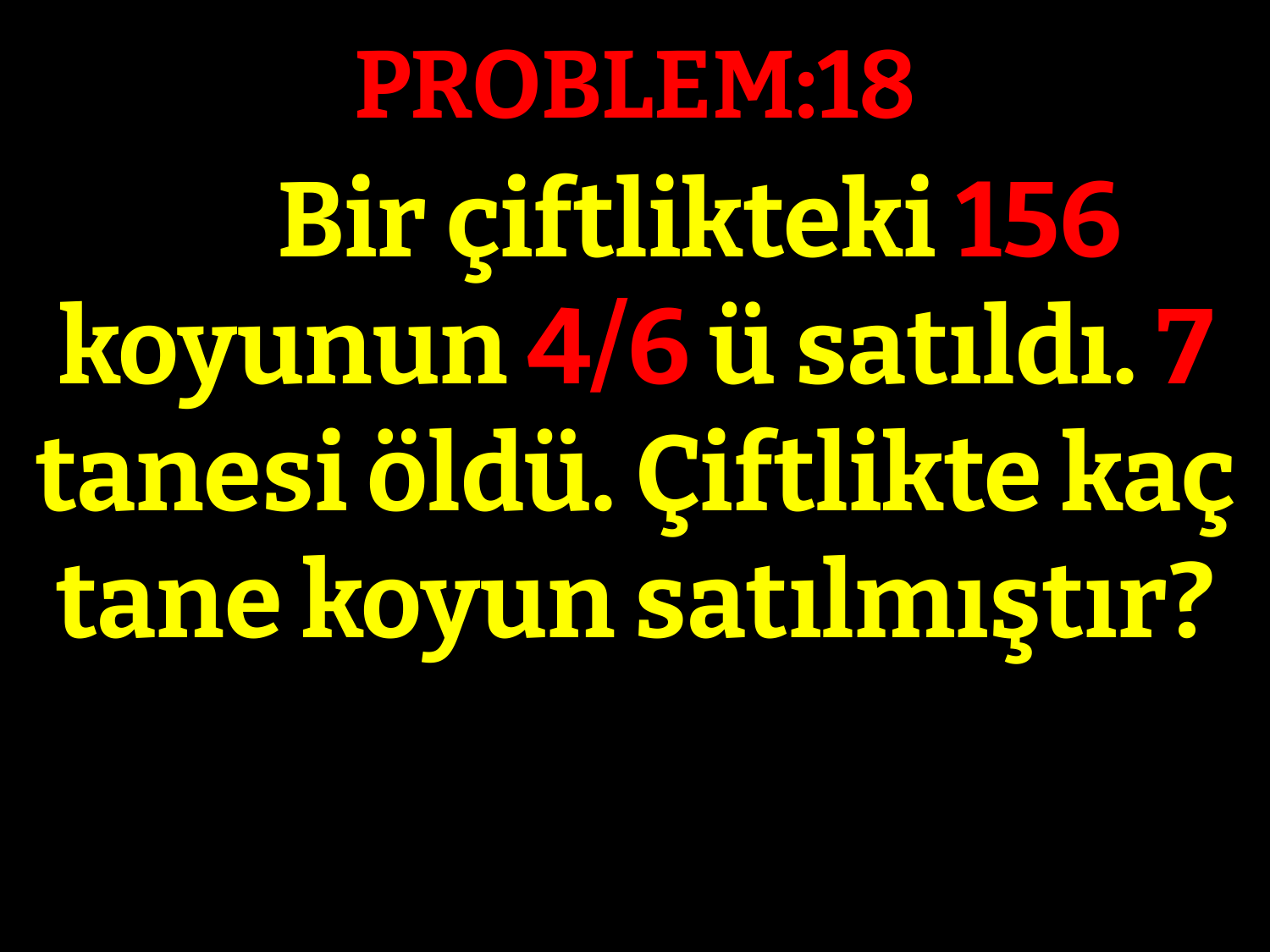

PROBLEM:18
 	Bir çiftlikteki 156 koyunun 4/6 ü satıldı. 7 tanesi öldü. Çiftlikte kaç tane koyun satılmıştır?
#